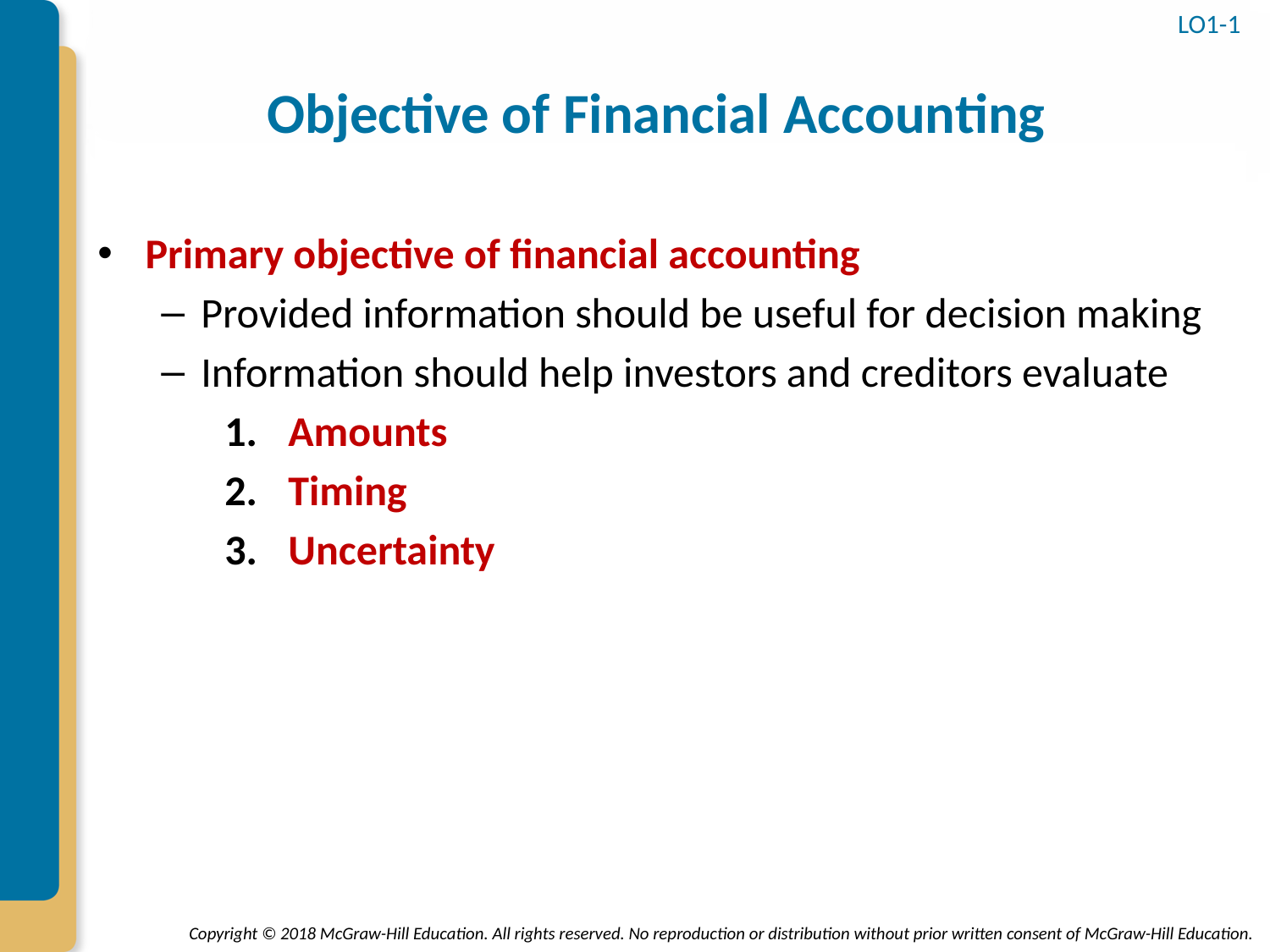

LO1-1
# Objective of Financial Accounting
Primary objective of financial accounting
Provided information should be useful for decision making
Information should help investors and creditors evaluate
Amounts
Timing
Uncertainty